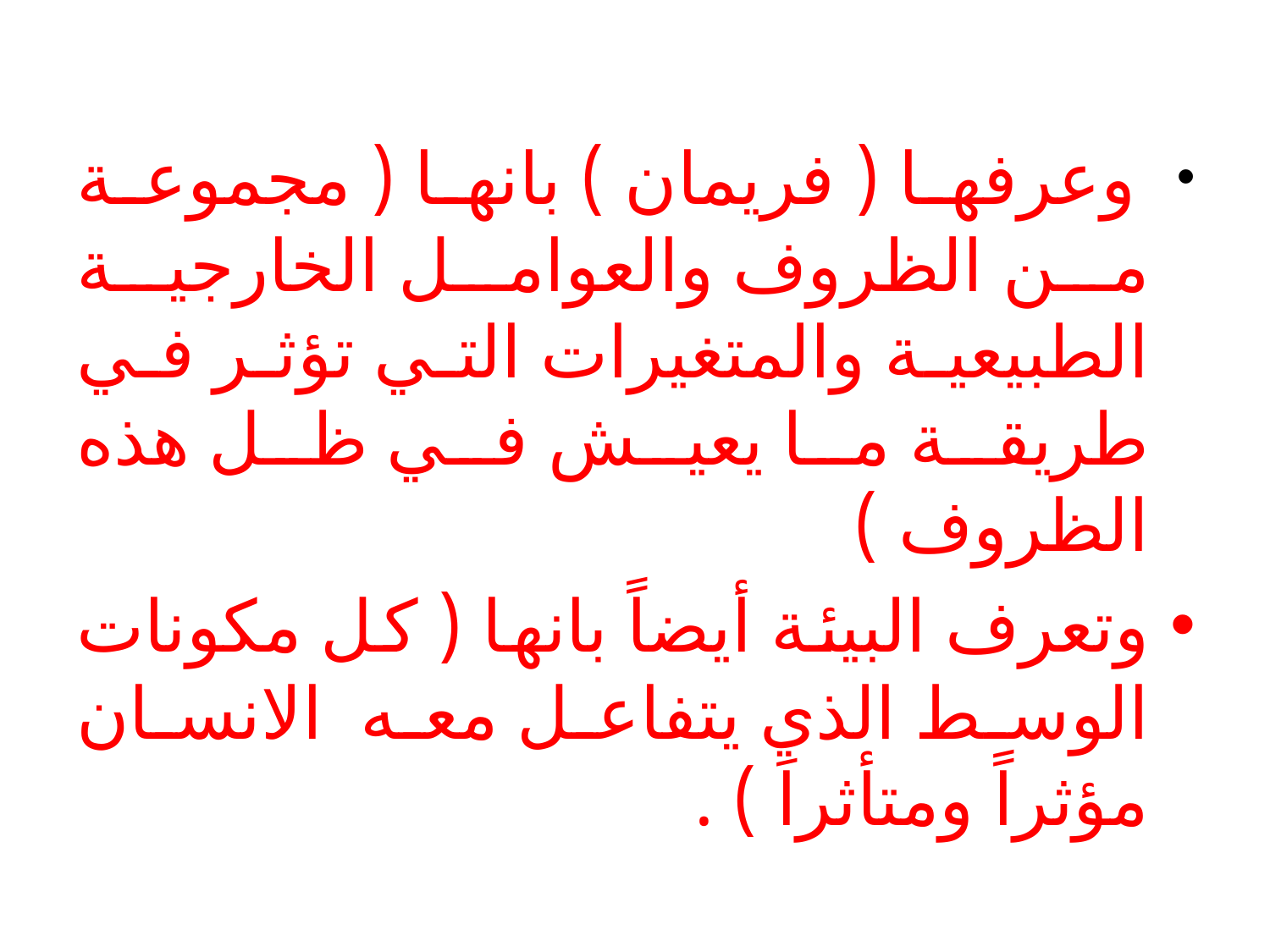

#
 وعرفها ( فريمان ) بانها ( مجموعة من الظروف والعوامل الخارجية الطبيعية والمتغيرات التي تؤثر في طريقة ما يعيش في ظل هذه الظروف )
وتعرف البيئة أيضاً بانها ( كل مكونات الوسط الذي يتفاعل معه  الانسان مؤثراً ومتأثراَ ) .